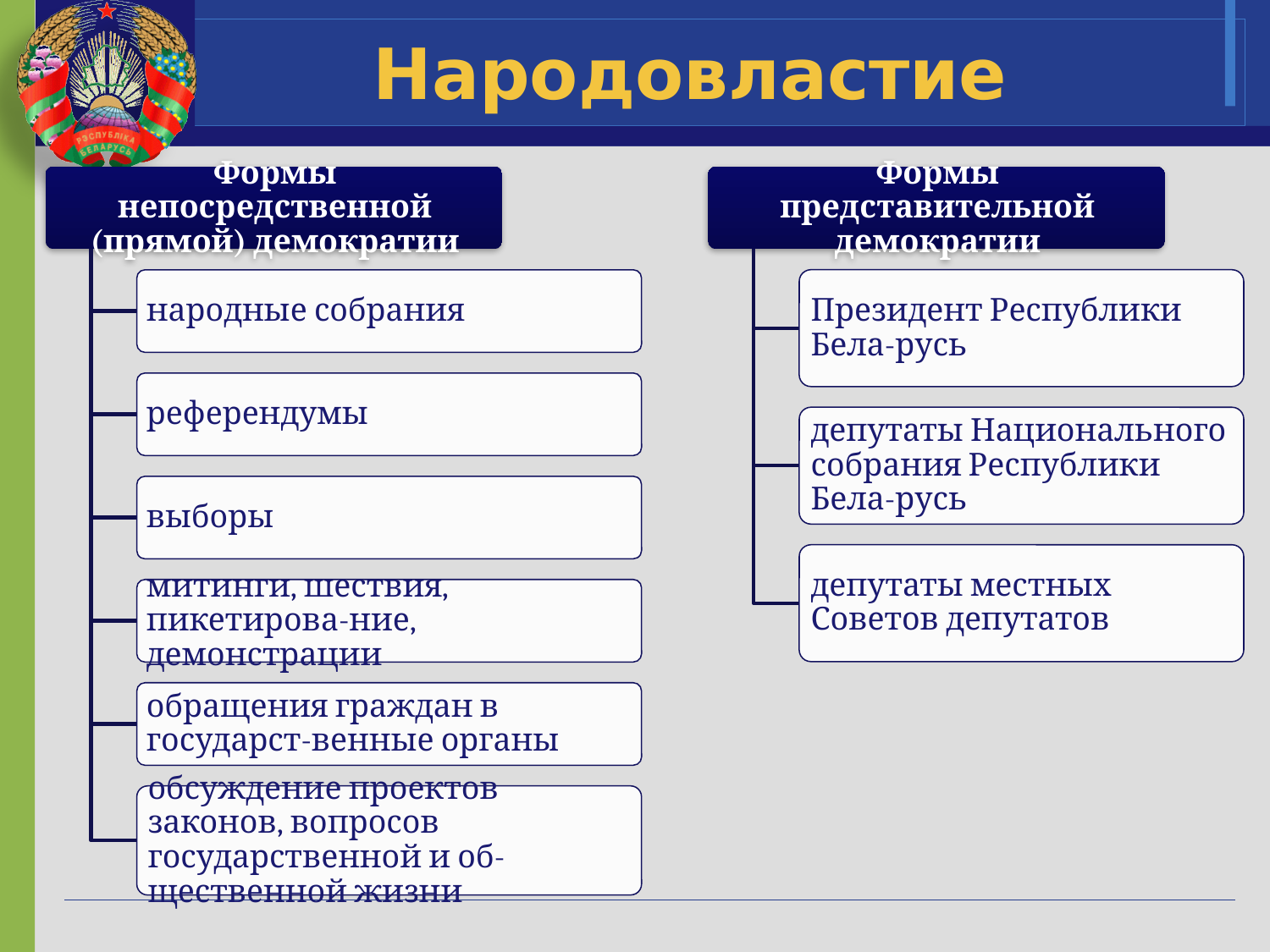

# Народовластие
Формы непосредственной (прямой) демократии
народные собрания
референдумы
выборы
митинги, шествия, пикетирова-ние, демонстрации
обращения граждан в государст-венные органы
обсуждение проектов законов, вопросов государственной и об-щественной жизни
Формы представительной демократии
Президент Республики Бела-русь
депутаты Национального собрания Республики Бела-русь
депутаты местных Советов депутатов